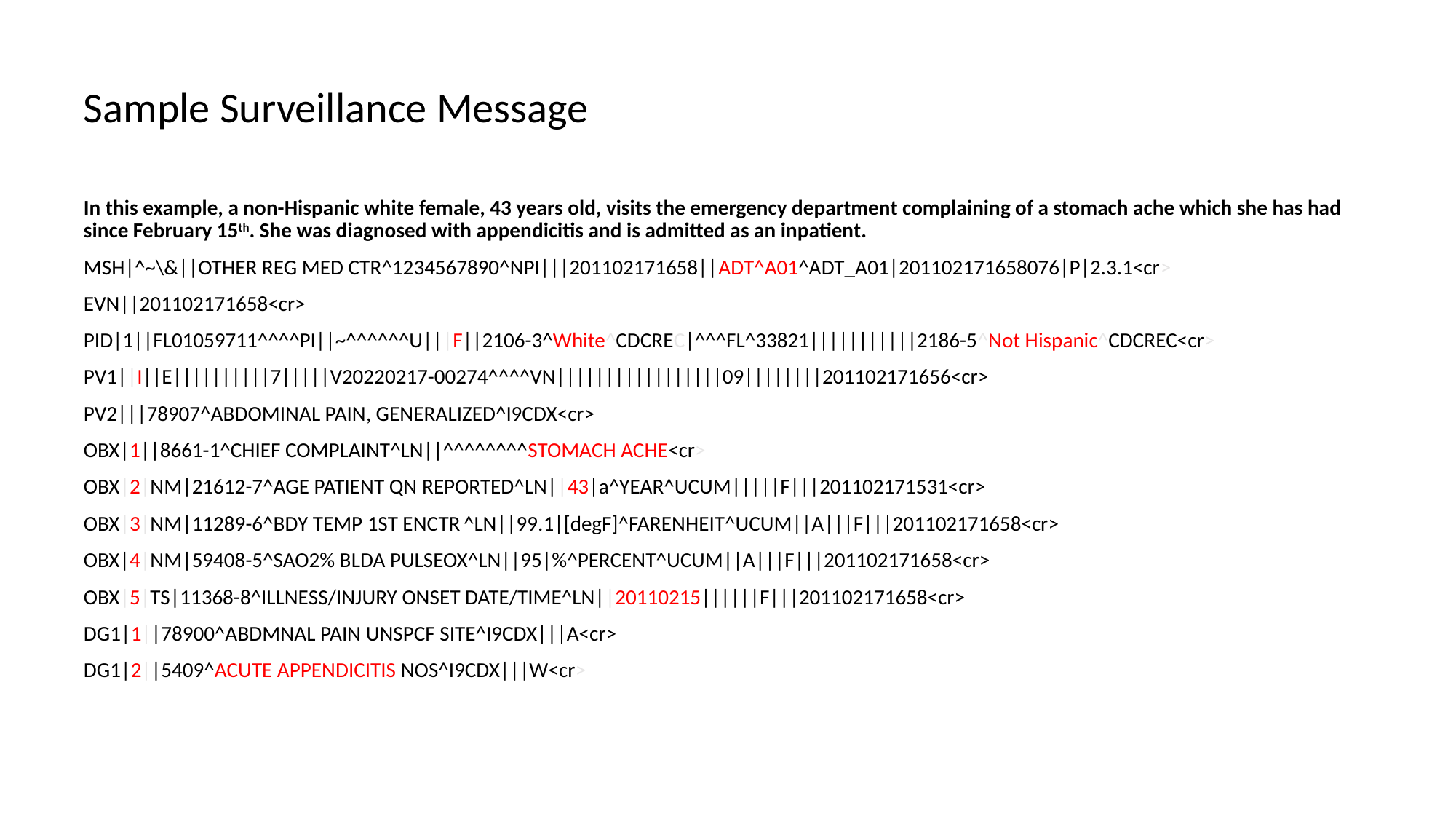

# Sample Surveillance Message

In this example, a non-Hispanic white female, 43 years old, visits the emergency department complaining of a stomach ache which she has had since February 15th. She was diagnosed with appendicitis and is admitted as an inpatient.
MSH|^~\&||OTHER REG MED CTR^1234567890^NPI|||201102171658||ADT^A01^ADT_A01|201102171658076|P|2.3.1<cr>
EVN||201102171658<cr>
PID|1||FL01059711^^^^PI||~^^^^^^U|||F||2106-3^White^CDCREC|^^^FL^33821|||||||||||2186-5^Not Hispanic^CDCREC<cr>
PV1||I||E||||||||||7|||||V20220217-00274^^^^VN|||||||||||||||||09||||||||201102171656<cr>
PV2|||78907^ABDOMINAL PAIN, GENERALIZED^I9CDX<cr>
OBX|1||8661-1^CHIEF COMPLAINT^LN||^^^^^^^^STOMACH ACHE<cr>
OBX|2|NM|21612-7^AGE PATIENT QN REPORTED^LN||43|a^YEAR^UCUM|||||F|||201102171531<cr>
OBX|3|NM|11289-6^BDY TEMP 1ST ENCTR ^LN||99.1|[degF]^FARENHEIT^UCUM||A|||F|||201102171658<cr>
OBX|4|NM|59408-5^SAO2% BLDA PULSEOX^LN||95|%^PERCENT^UCUM||A|||F|||201102171658<cr>
OBX|5|TS|11368-8^ILLNESS/INJURY ONSET DATE/TIME^LN||20110215||||||F|||201102171658<cr>
DG1|1||78900^ABDMNAL PAIN UNSPCF SITE^I9CDX|||A<cr>
DG1|2||5409^ACUTE APPENDICITIS NOS^I9CDX|||W<cr>